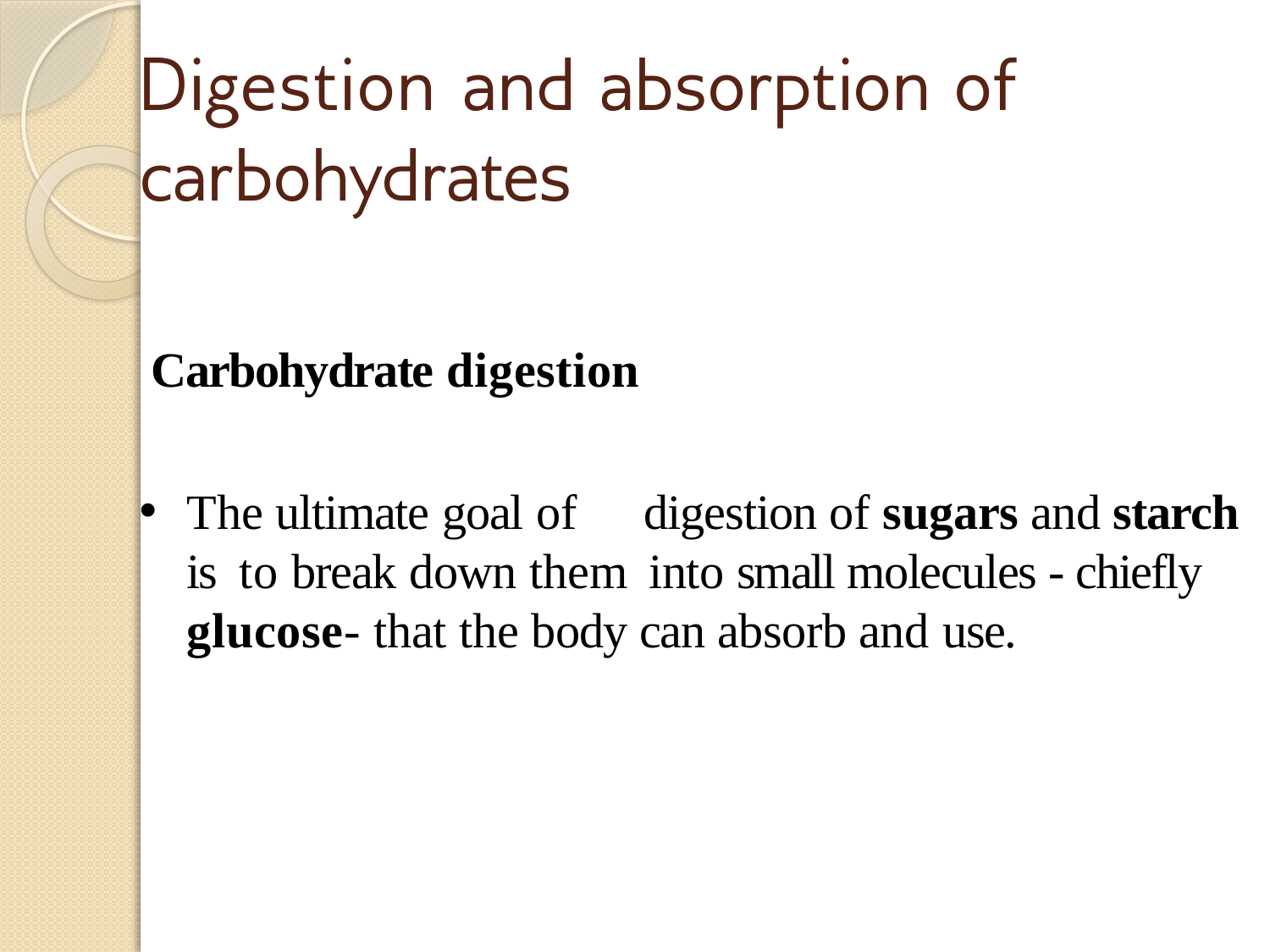

# Digestion and absorption of   carbohydrates

Carbohydrate digestion

The ultimate goal of	digestion of sugars and starch is  to break down them		into small molecules - chiefly  glucose- that the body can absorb and use.